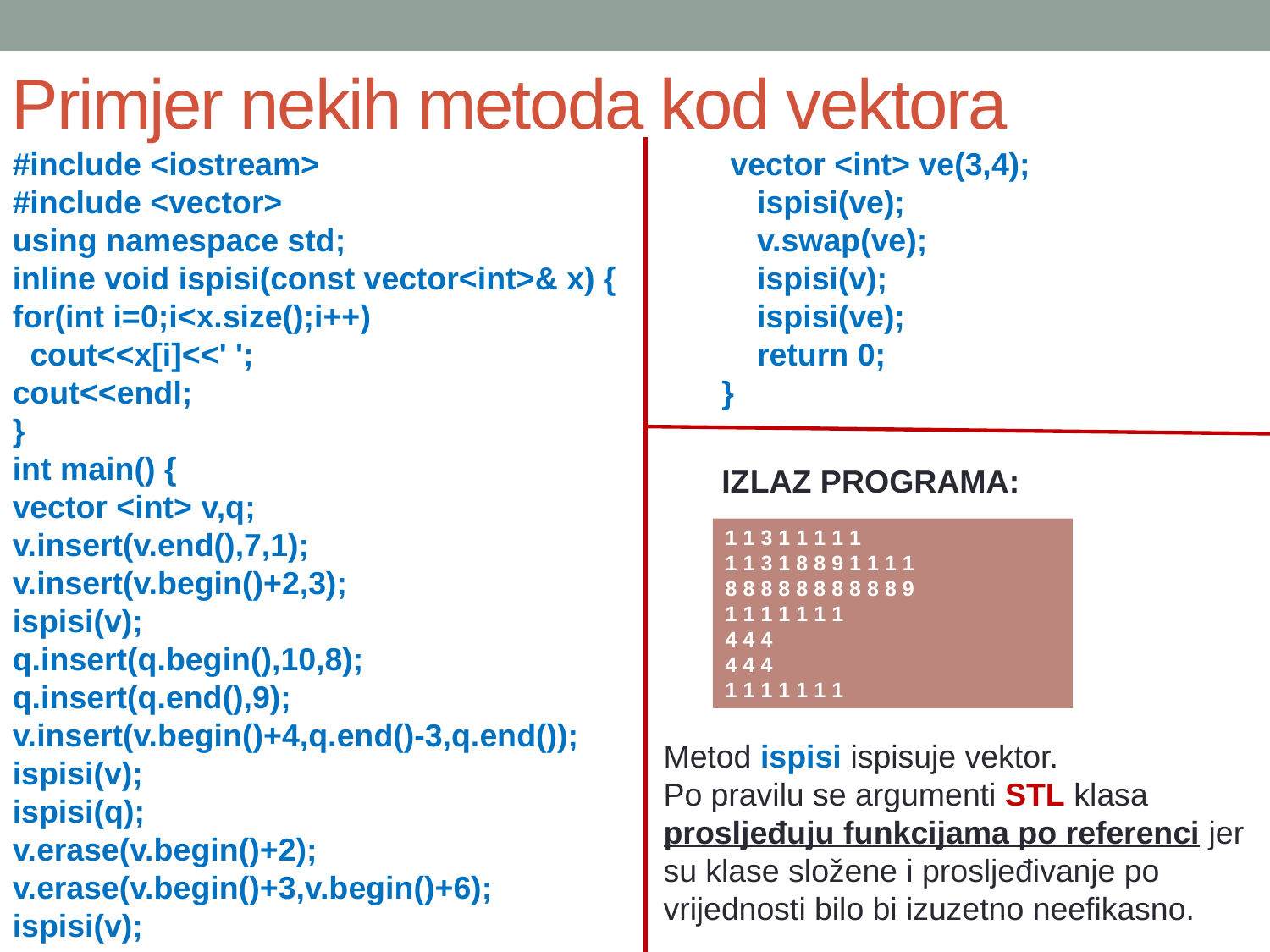

# Primjer nekih metoda kod vektora
#include <iostream>
#include <vector>
using namespace std;
inline void ispisi(const vector<int>& x) {
for(int i=0;i<x.size();i++)
  cout<<x[i]<<' ';
cout<<endl;
}
int main() {
vector <int> v,q;
v.insert(v.end(),7,1);
v.insert(v.begin()+2,3);
ispisi(v);
q.insert(q.begin(),10,8);
q.insert(q.end(),9);
v.insert(v.begin()+4,q.end()-3,q.end());
ispisi(v);
ispisi(q);
v.erase(v.begin()+2);
v.erase(v.begin()+3,v.begin()+6);
ispisi(v);
 vector <int> ve(3,4);
    ispisi(ve);
    v.swap(ve);
    ispisi(v);
    ispisi(ve);
    return 0;
}
IZLAZ PROGRAMA:
1 1 3 1 1 1 1 1
1 1 3 1 8 8 9 1 1 1 1
8 8 8 8 8 8 8 8 8 8 9
1 1 1 1 1 1 1
4 4 4
4 4 4
1 1 1 1 1 1 1
Metod ispisi ispisuje vektor.
Po pravilu se argumenti STL klasa prosljeđuju funkcijama po referenci jer su klase složene i prosljeđivanje po vrijednosti bilo bi izuzetno neefikasno.